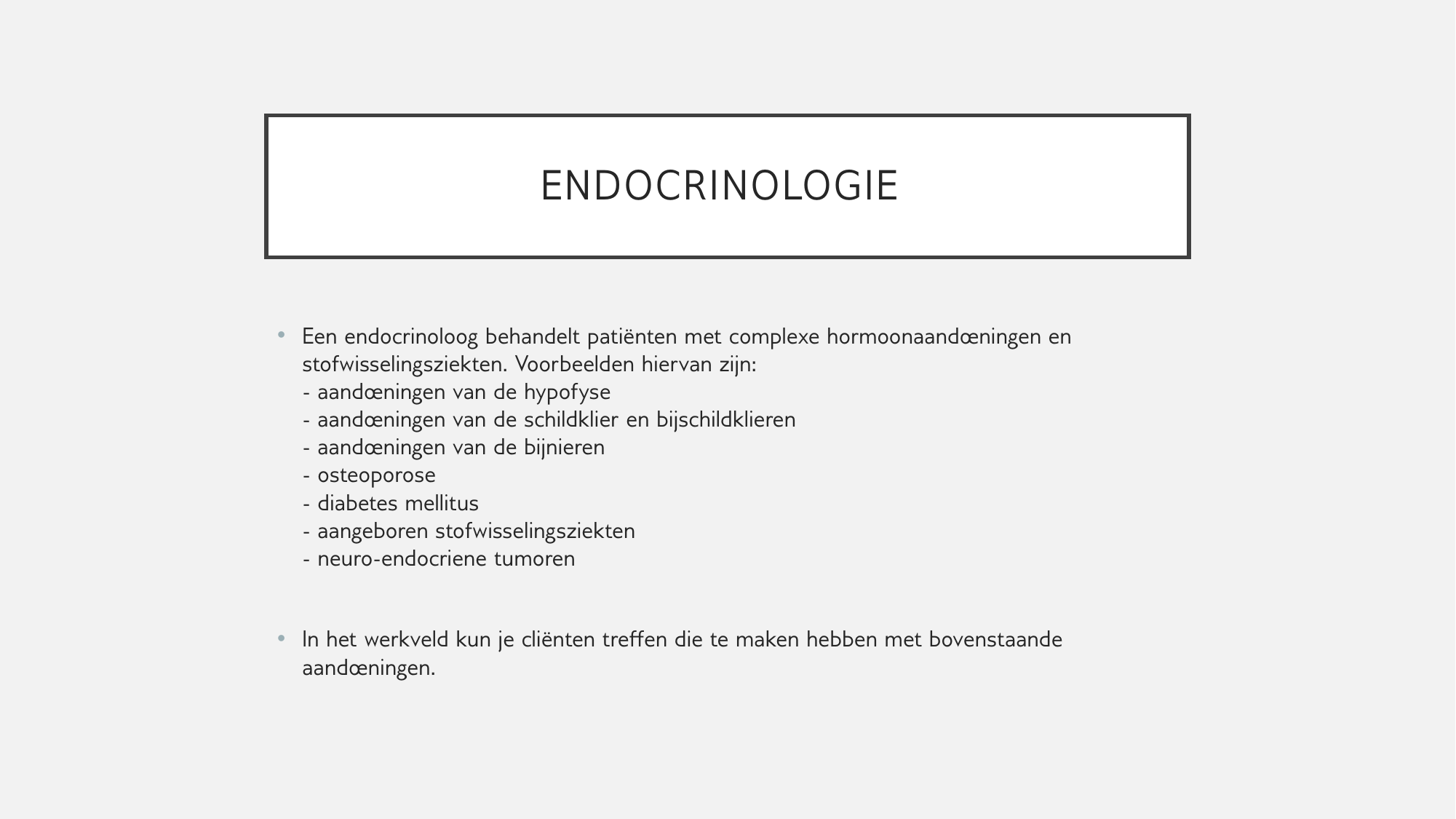

# Endocrinologie
Een endocrinoloog behandelt patiënten met complexe hormoonaandoeningen en stofwisselingsziekten. Voorbeelden hiervan zijn:
- aandoeningen van de hypofyse
- aandoeningen van de schildklier en bijschildklieren
- aandoeningen van de bijnieren
- osteoporose
- diabetes mellitus
- aangeboren stofwisselingsziekten
- neuro-endocriene tumoren

In het werkveld kun je cliënten treffen die te maken hebben met bovenstaande aandoeningen.